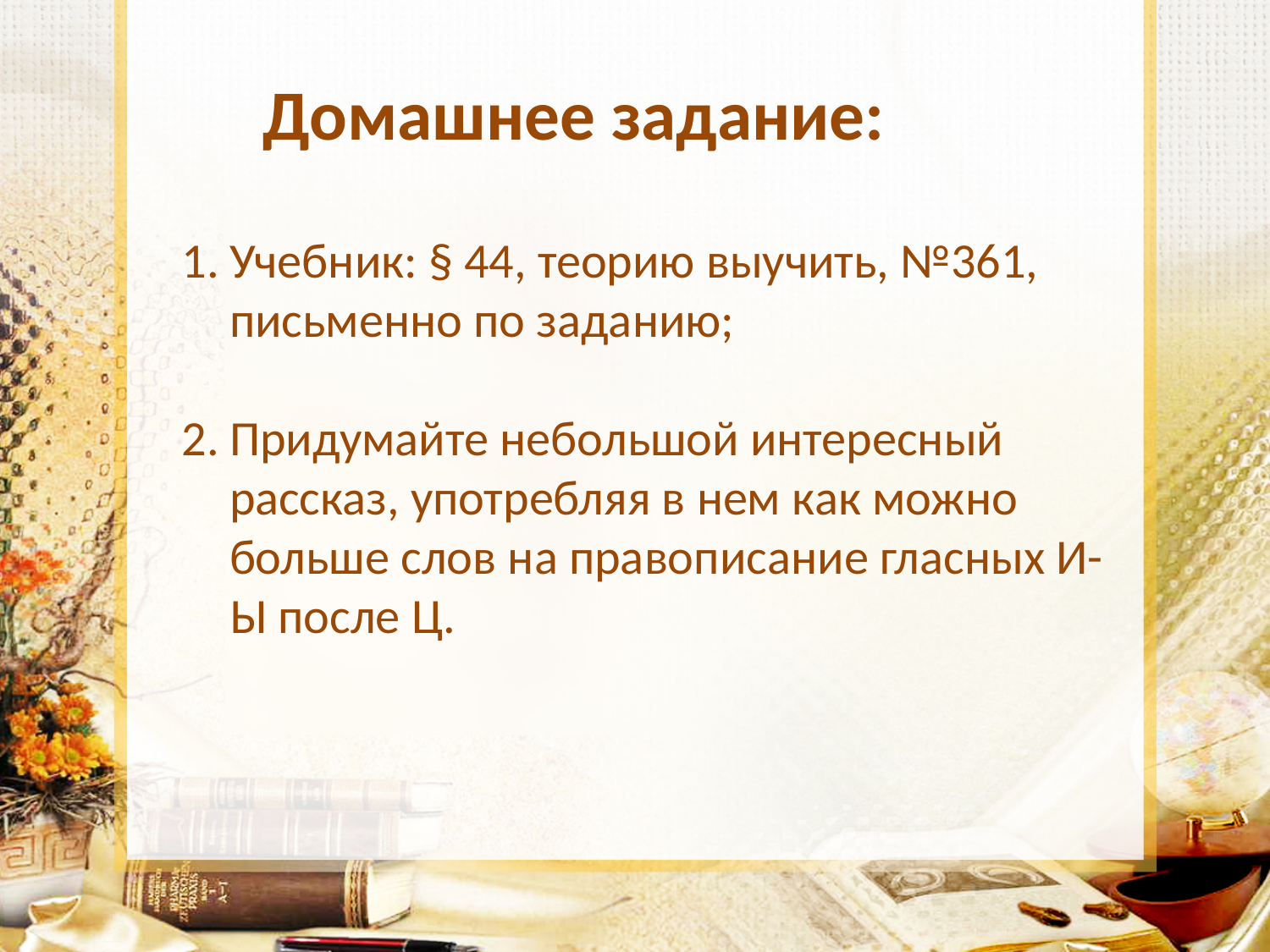

Домашнее задание:
Учебник: § 44, теорию выучить, №361, письменно по заданию;

Придумайте небольшой интересный рассказ, употребляя в нем как можно больше слов на правописание гласных И-Ы после Ц.